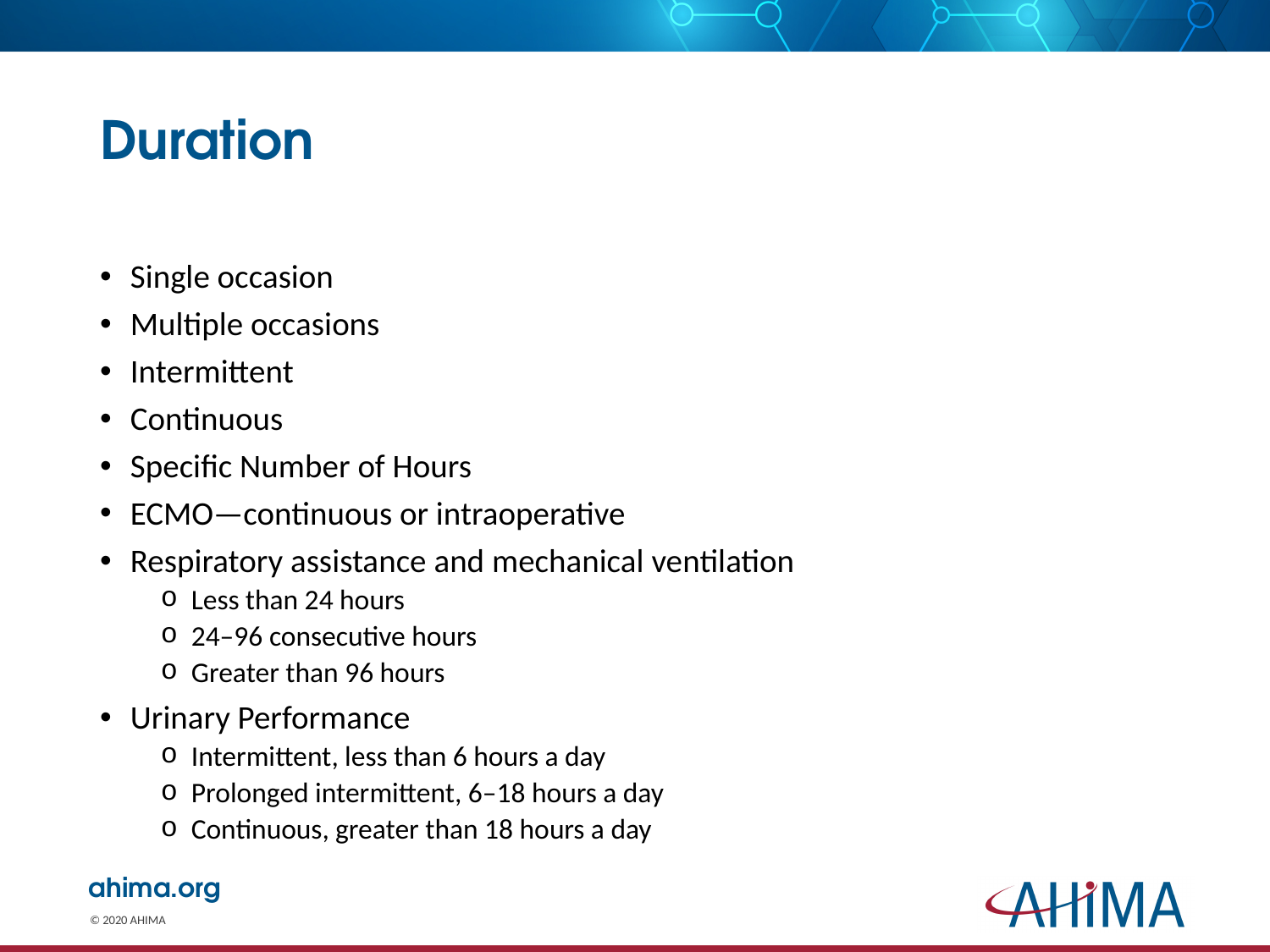

# Duration
Single occasion
Multiple occasions
Intermittent
Continuous
Specific Number of Hours
ECMO—continuous or intraoperative
Respiratory assistance and mechanical ventilation
Less than 24 hours
24–96 consecutive hours
Greater than 96 hours
Urinary Performance
Intermittent, less than 6 hours a day
Prolonged intermittent, 6–18 hours a day
Continuous, greater than 18 hours a day